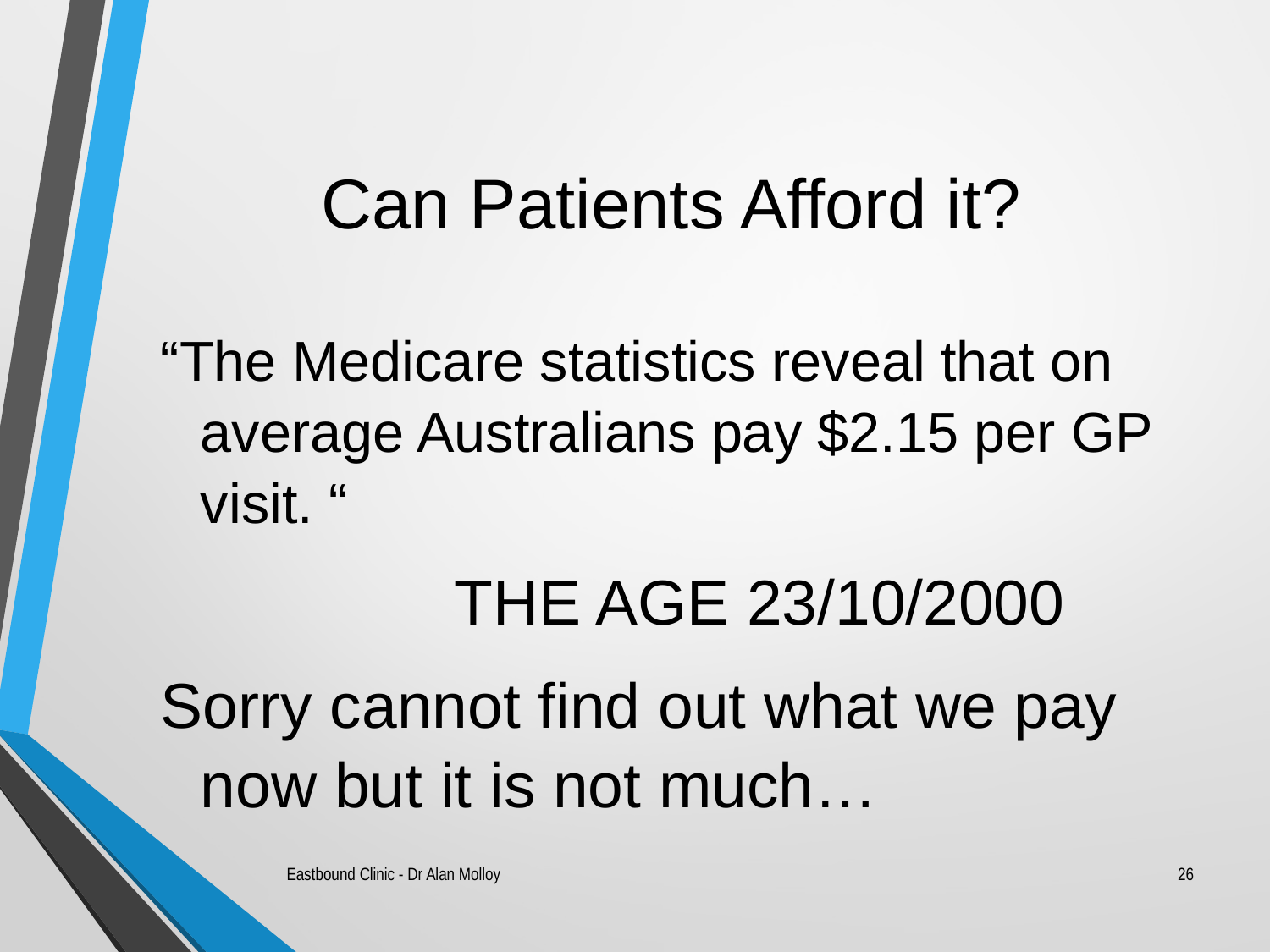

# Can Patients Afford it?
“The Medicare statistics reveal that on average Australians pay $2.15 per GP visit. “
			THE AGE 23/10/2000
Sorry cannot find out what we pay now but it is not much…
Eastbound Clinic - Dr Alan Molloy
26